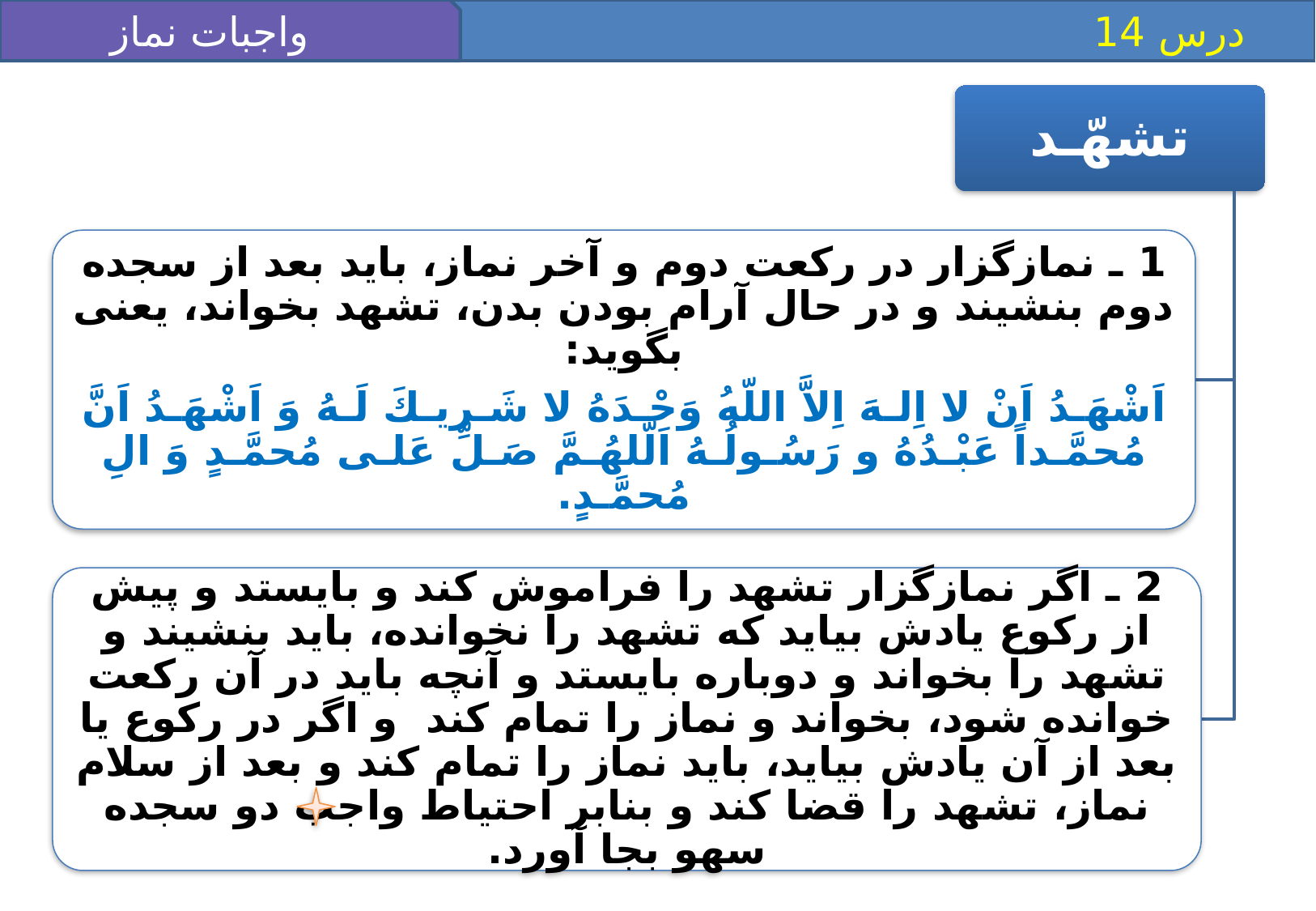

واجبات نماز 4
 درس 14
تشهّـد

1 ـ نمازگزار در ركعت دوم و آخر نماز، بايد بعد از سجده دوم بنشيند و در حال آرام بودن بدن، تشهد بخواند، يعنى بگويد:
اَشْهَـدُ اَنْ لا اِلـهَ اِلاَّ اللّه‏ُ وَحْـدَهُ لا شَـريـكَ لَـهُ وَ اَشْهَـدُ اَنَّ مُحمَّـداً عَبْـدُهُ و رَسُـولُـهُ اَلّلهُـمَّ صَـلِّ عَلـى مُحمَّـدٍ وَ الِ مُحمَّـدٍ.

2 ـ اگر نمازگزار تشهد را فراموش كند و بايستد و پيش از ركوع يادش بيايد كه تشهد را نخوانده، بايد بنشيند و تشهد را بخواند و دوباره بايستد و آنچه بايد در آن ركعت خوانده شود، بخواند و نماز را تمام كند  و اگر در ركوع يا بعد از آن يادش بيايد، بايد نماز را تمام كند و بعد از سلام نماز، تشهد را قضا كند و بنابر احتياط واجب دو سجده سهو بجا آورد.